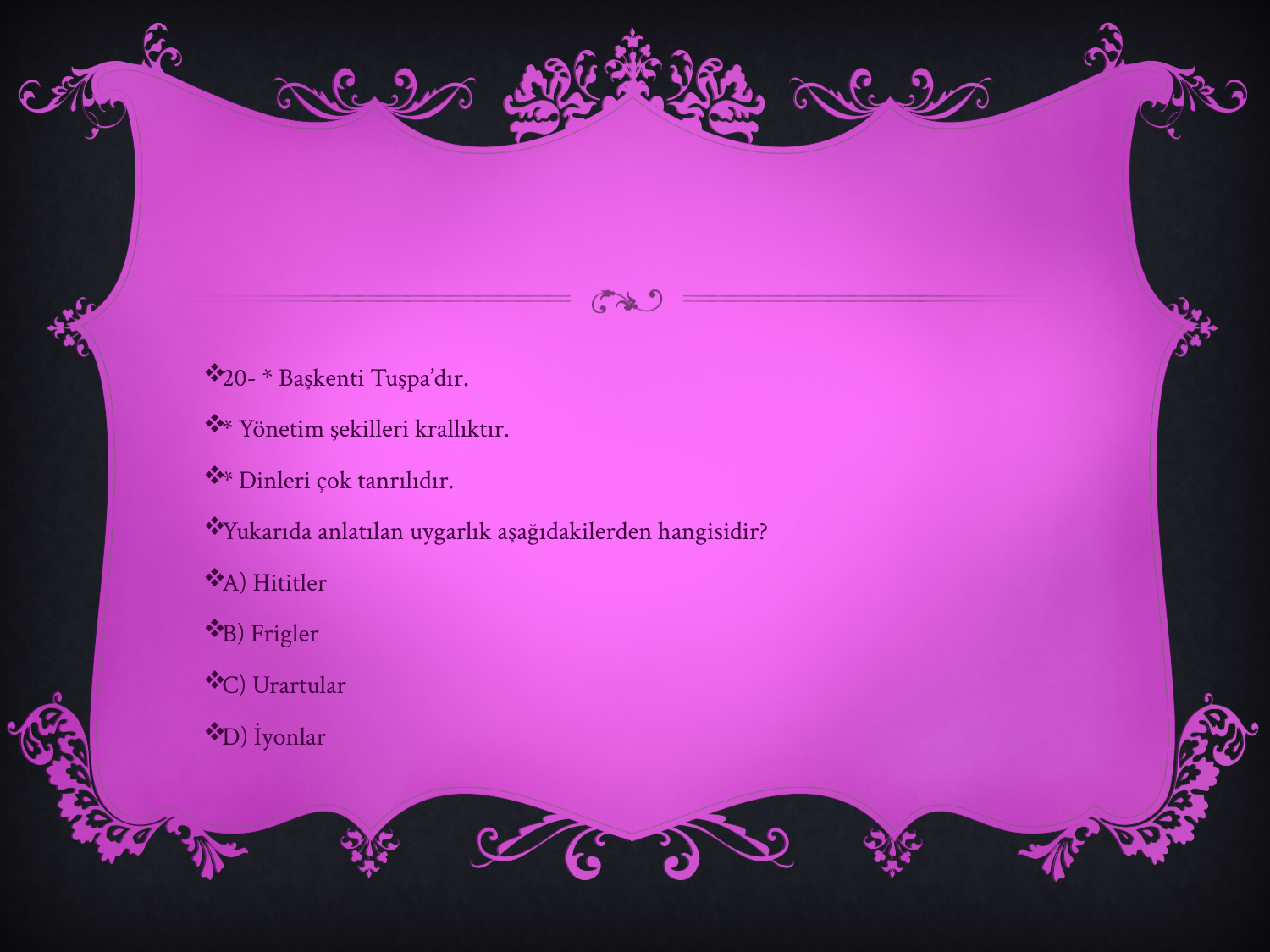

#
20- * Başkenti Tuşpa’dır.
* Yönetim şekilleri krallıktır.
* Dinleri çok tanrılıdır.
Yukarıda anlatılan uygarlık aşağıdakilerden hangisidir?
A) Hititler
B) Frigler
C) Urartular
D) İyonlar